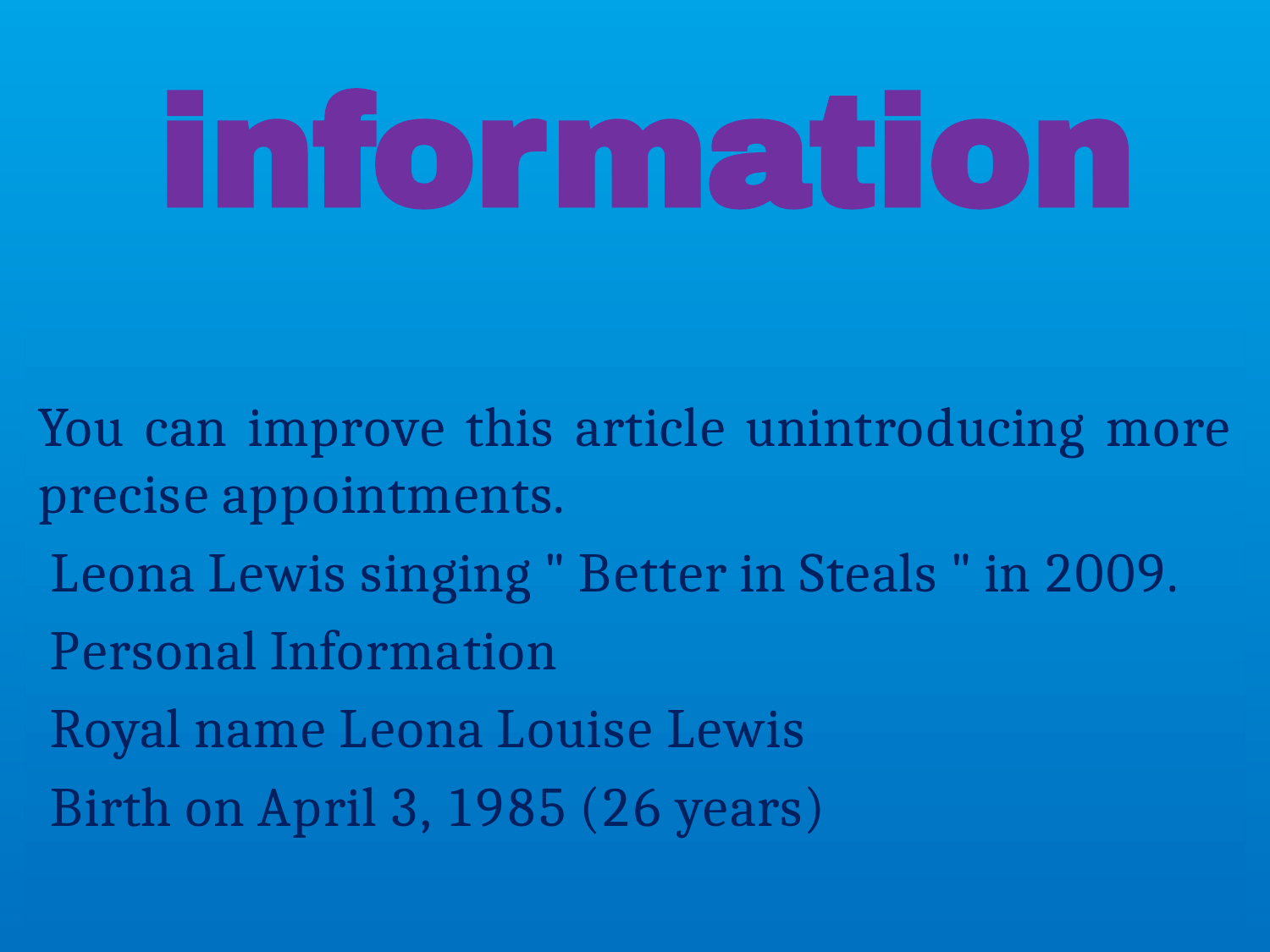

# information

You can improve this article unintroducing more precise appointments.
 Leona Lewis singing " Better in Steals " in 2009.
 Personal Information
 Royal name Leona Louise Lewis
 Birth on April 3, 1985 (26 years)